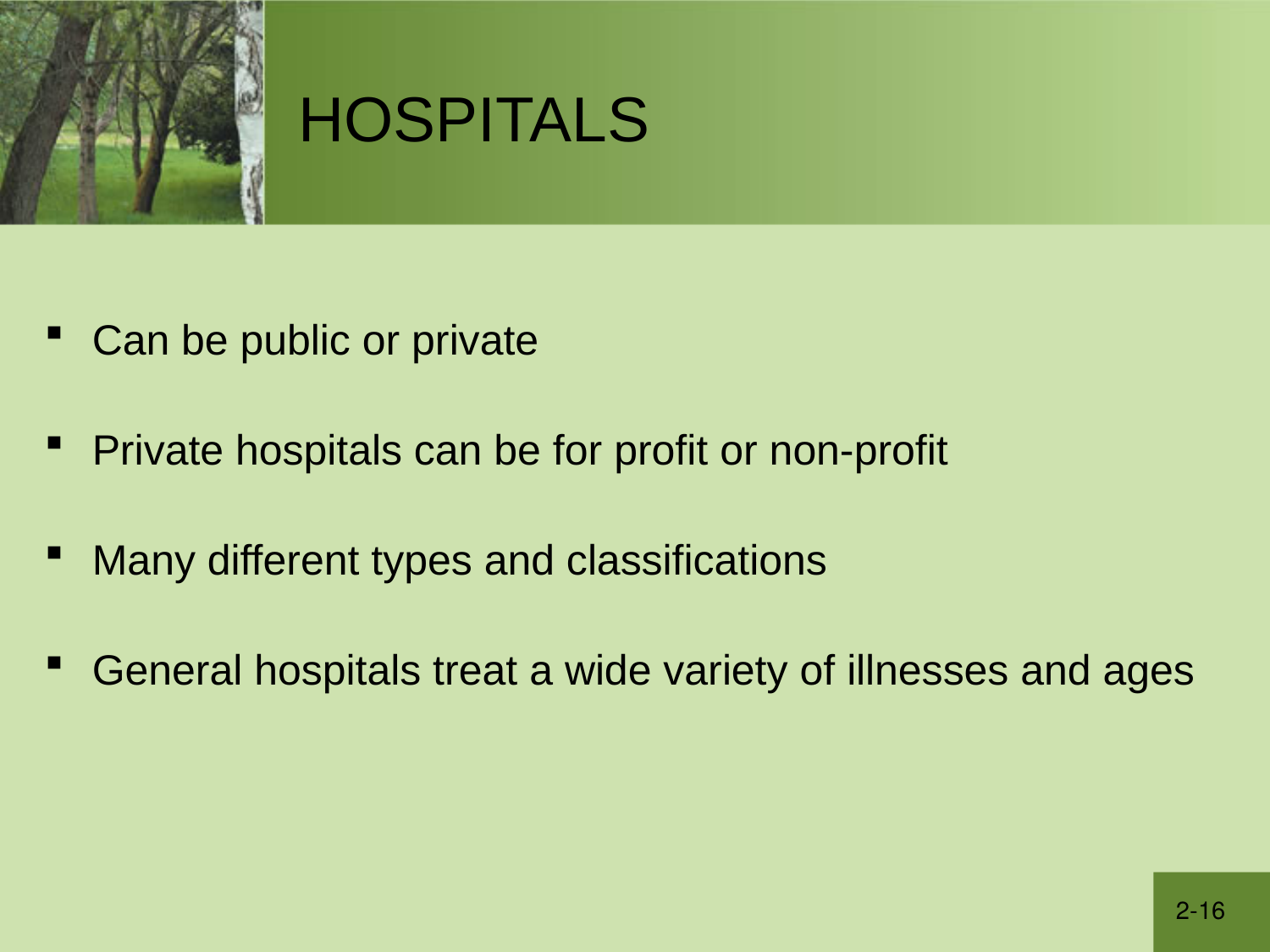

# HOSPITALS
Can be public or private
Private hospitals can be for profit or non-profit
Many different types and classifications
General hospitals treat a wide variety of illnesses and ages
2-16